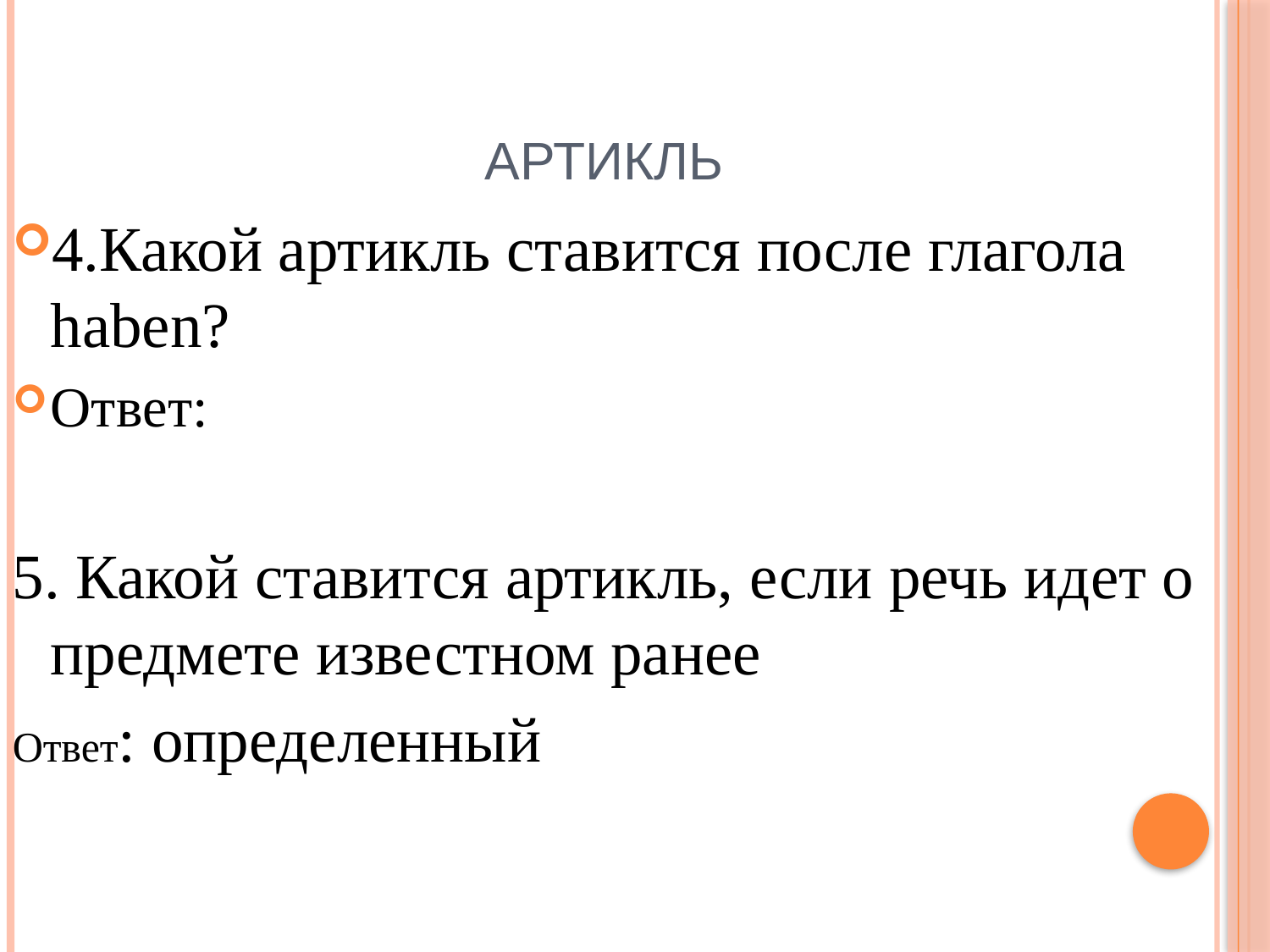

# Артикль
4.Какой артикль ставится после глагола haben?
Ответ:

5. Какой ставится артикль, если речь идет о предмете известном ранее
Ответ: определенный